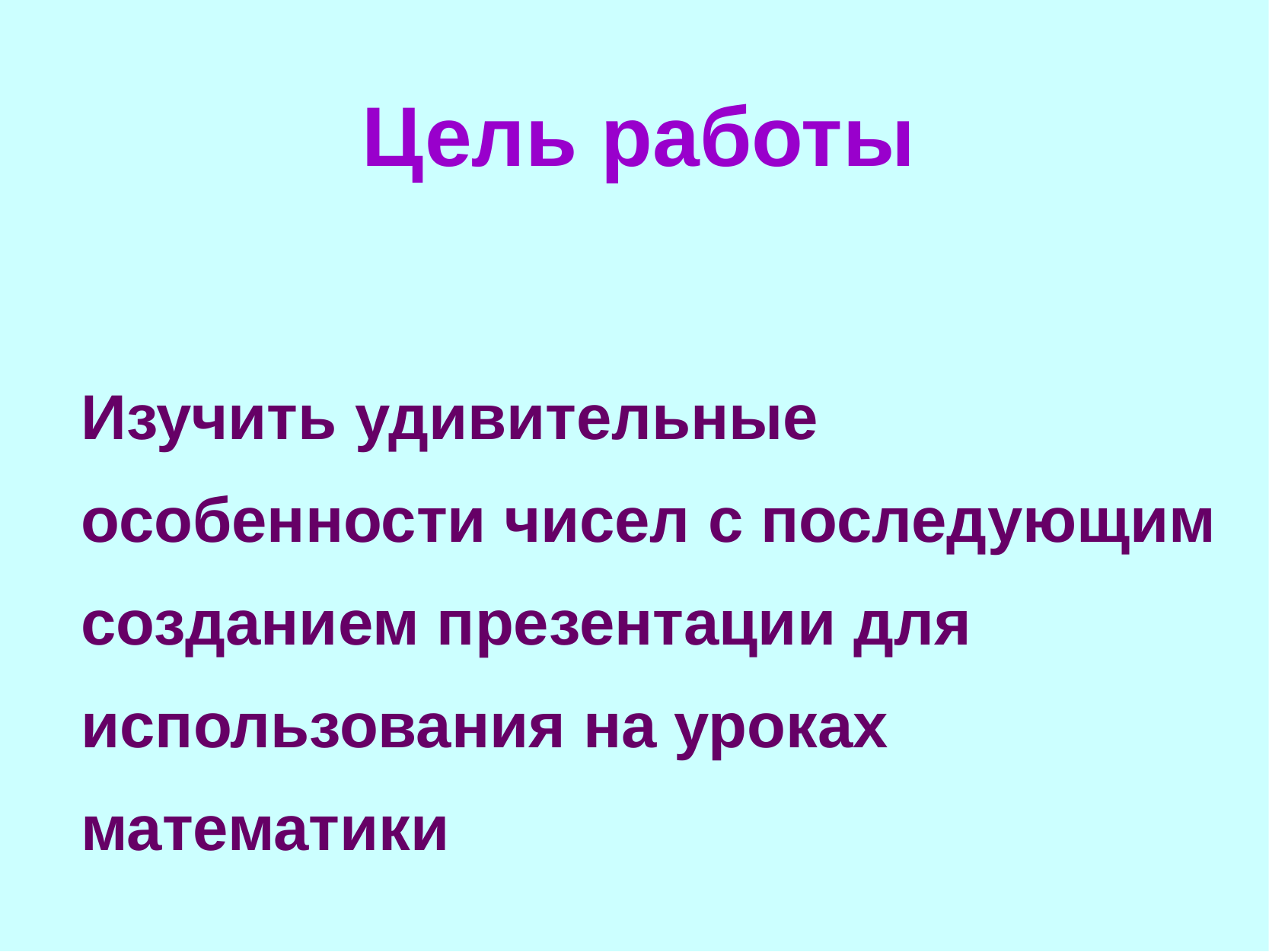

# Цель работы
Изучить удивительные особенности чисел с последующим созданием презентации для использования на уроках математики